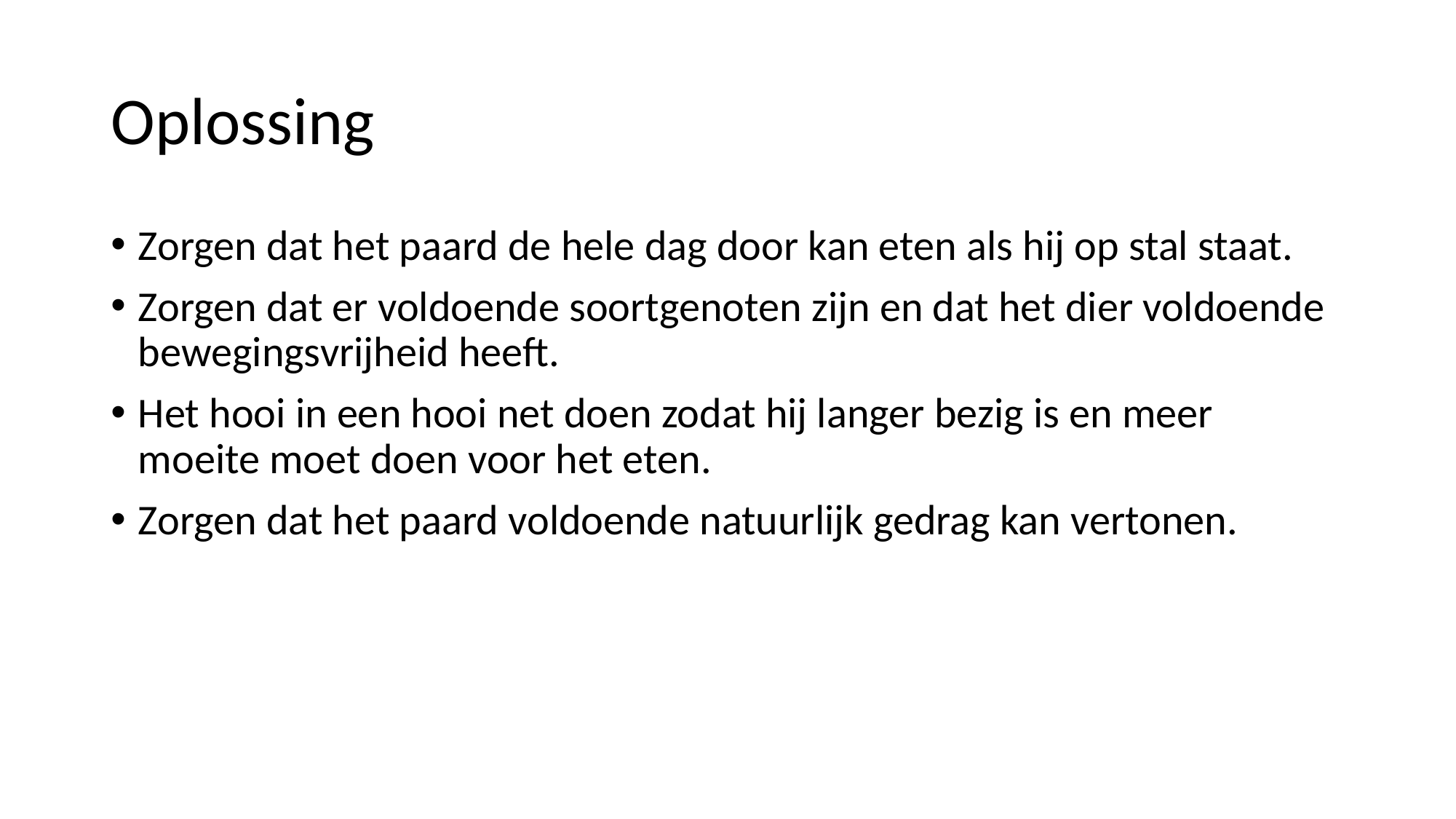

# Oplossing
Zorgen dat het paard de hele dag door kan eten als hij op stal staat.
Zorgen dat er voldoende soortgenoten zijn en dat het dier voldoende bewegingsvrijheid heeft.
Het hooi in een hooi net doen zodat hij langer bezig is en meer moeite moet doen voor het eten.
Zorgen dat het paard voldoende natuurlijk gedrag kan vertonen.